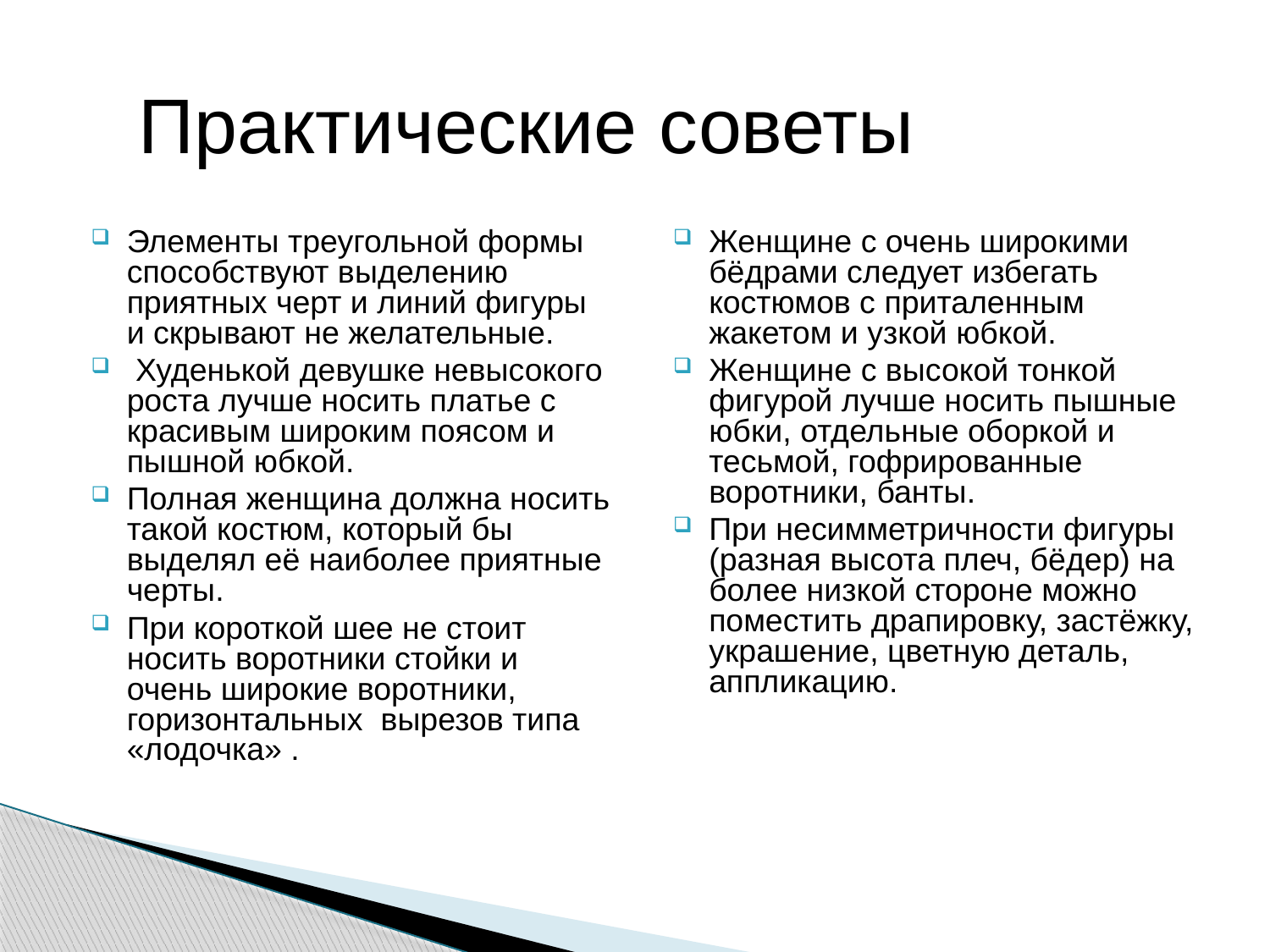

Практические советы
Элементы треугольной формы способствуют выделению приятных черт и линий фигуры и скрывают не желательные.
 Худенькой девушке невысокого роста лучше носить платье с красивым широким поясом и пышной юбкой.
Полная женщина должна носить такой костюм, который бы выделял её наиболее приятные черты.
При короткой шее не стоит носить воротники стойки и очень широкие воротники, горизонтальных  вырезов типа «лодочка» .

Женщине с очень широкими бёдрами следует избегать костюмов с приталенным жакетом и узкой юбкой.
Женщине с высокой тонкой фигурой лучше носить пышные юбки, отдельные оборкой и тесьмой, гофрированные воротники, банты.
При несимметричности фигуры (разная высота плеч, бёдер) на более низкой стороне можно поместить драпировку, застёжку, украшение, цветную деталь, аппликацию.